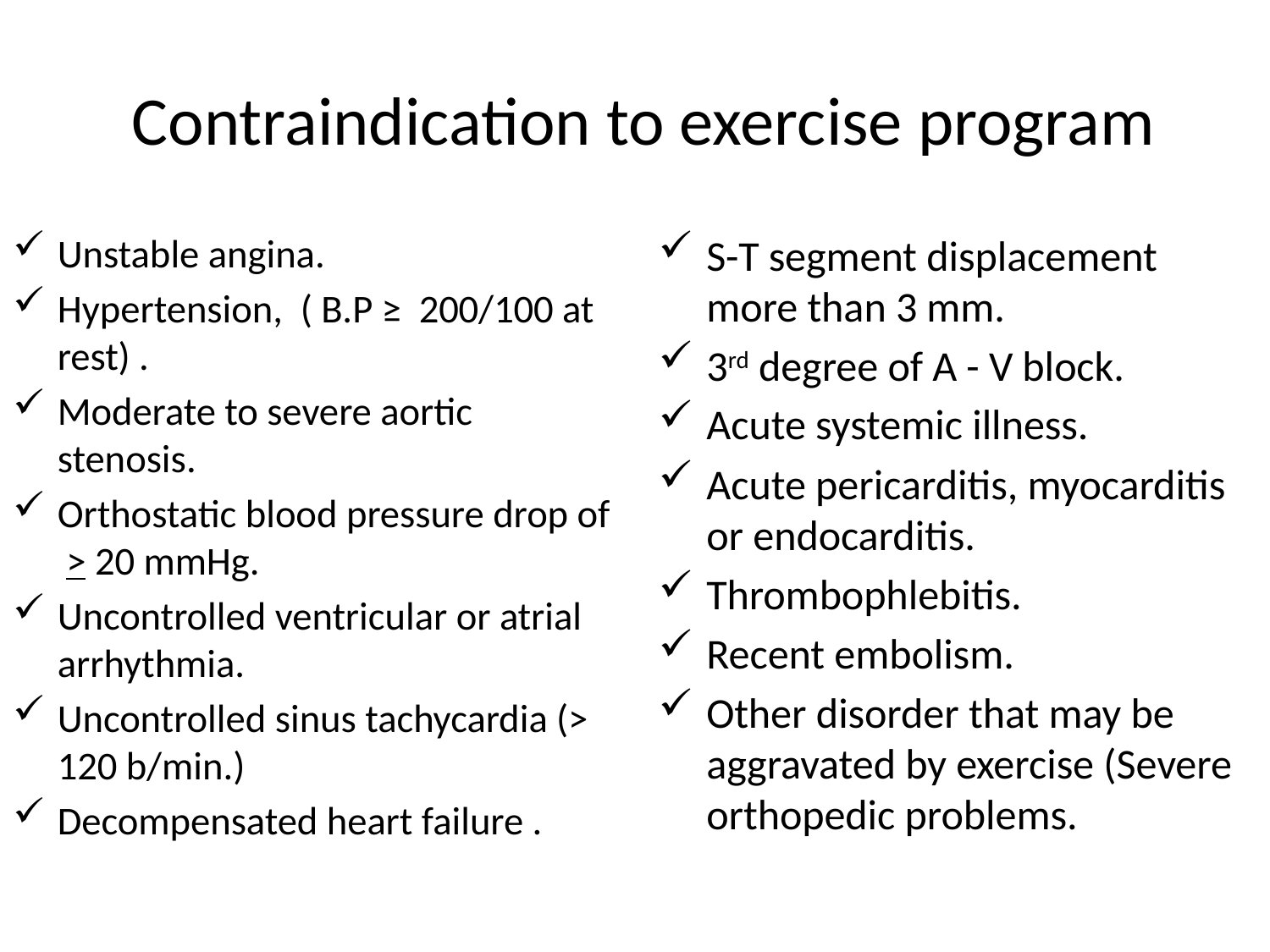

# Contraindication to exercise program
Unstable angina.
Hypertension,  ( B.P ≥  200/100 at rest) .
Moderate to severe aortic stenosis.
Orthostatic blood pressure drop of  > 20 mmHg.
Uncontrolled ventricular or atrial arrhythmia.
Uncontrolled sinus tachycardia (> 120 b/min.)
Decompensated heart failure .

S-T segment displacement more than 3 mm.
3rd degree of A - V block.
Acute systemic illness.
Acute pericarditis, myocarditis or endocarditis.
Thrombophlebitis.
Recent embolism.
Other disorder that may be aggravated by exercise (Severe orthopedic problems.